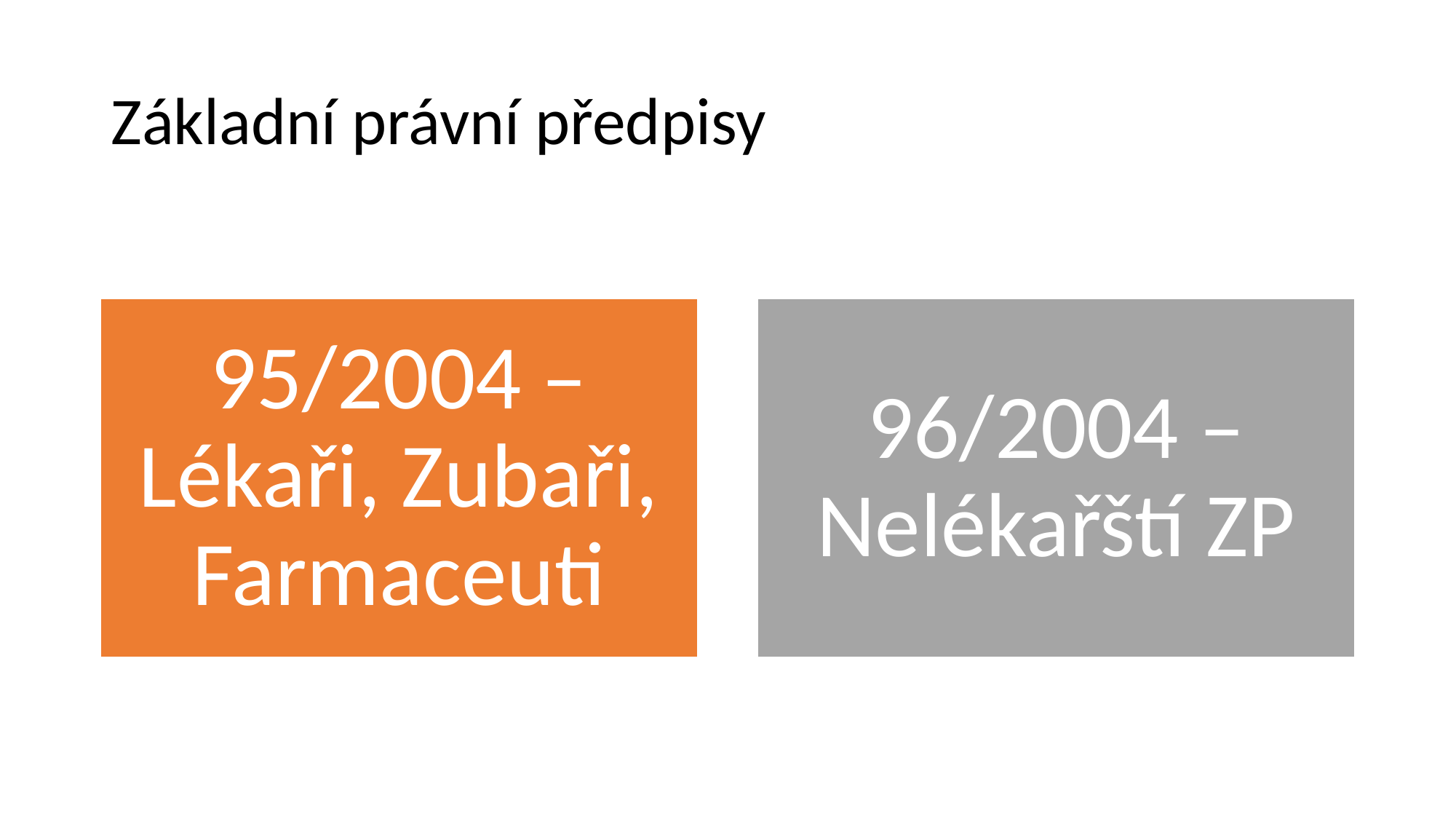

# Základní právní předpisy
95/2004 – Lékaři, Zubaři, Farmaceuti
96/2004 – Nelékařští ZP